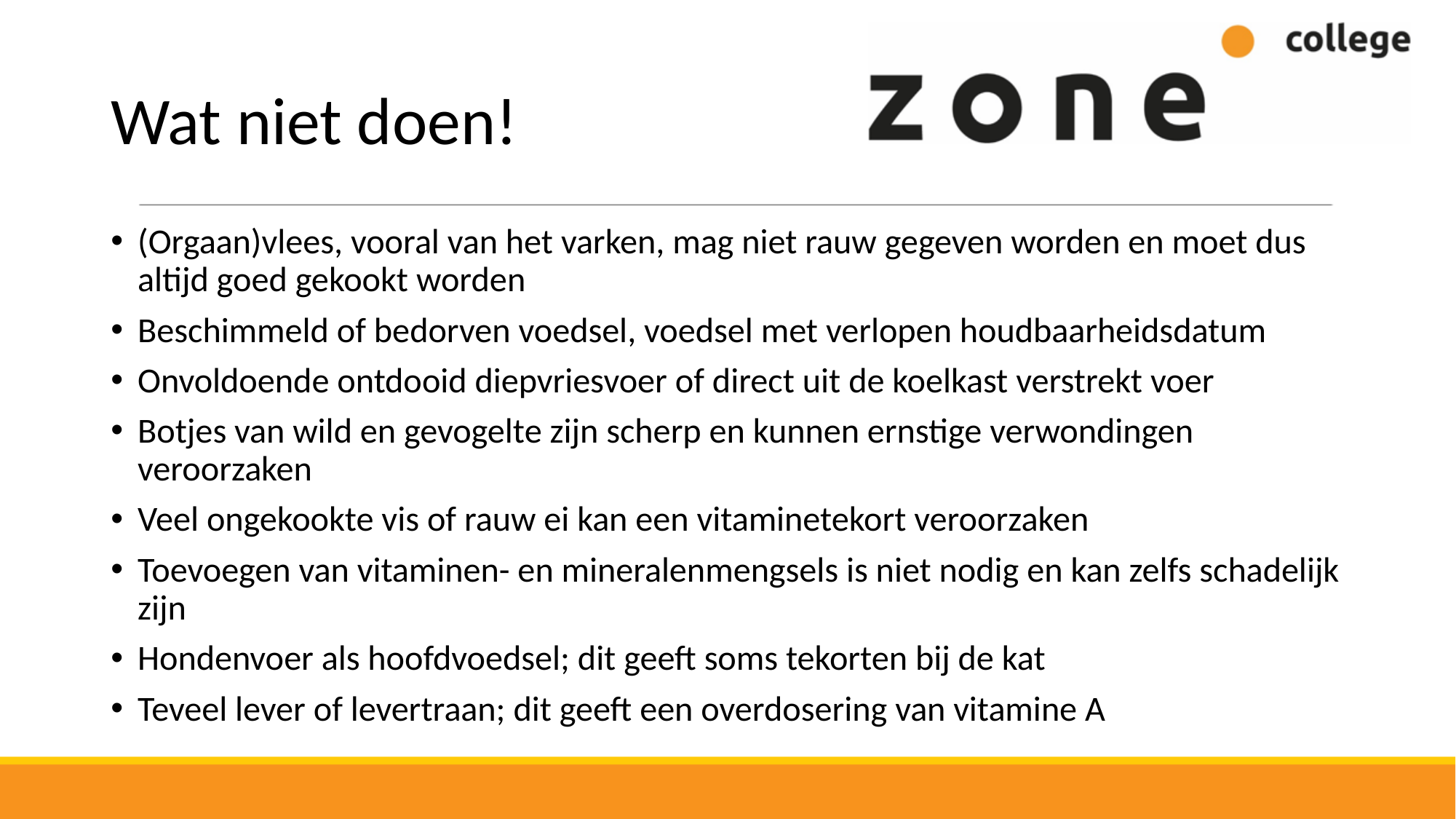

# Wat niet doen!
(Orgaan)vlees, vooral van het varken, mag niet rauw gegeven worden en moet dus altijd goed gekookt worden
Beschimmeld of bedorven voedsel, voedsel met verlopen houdbaarheidsdatum
Onvoldoende ontdooid diepvriesvoer of direct uit de koelkast verstrekt voer
Botjes van wild en gevogelte zijn scherp en kunnen ernstige verwondingen veroorzaken
Veel ongekookte vis of rauw ei kan een vitaminetekort veroorzaken
Toevoegen van vitaminen- en mineralenmengsels is niet nodig en kan zelfs schadelijk zijn
Hondenvoer als hoofdvoedsel; dit geeft soms tekorten bij de kat
Teveel lever of levertraan; dit geeft een overdosering van vitamine A